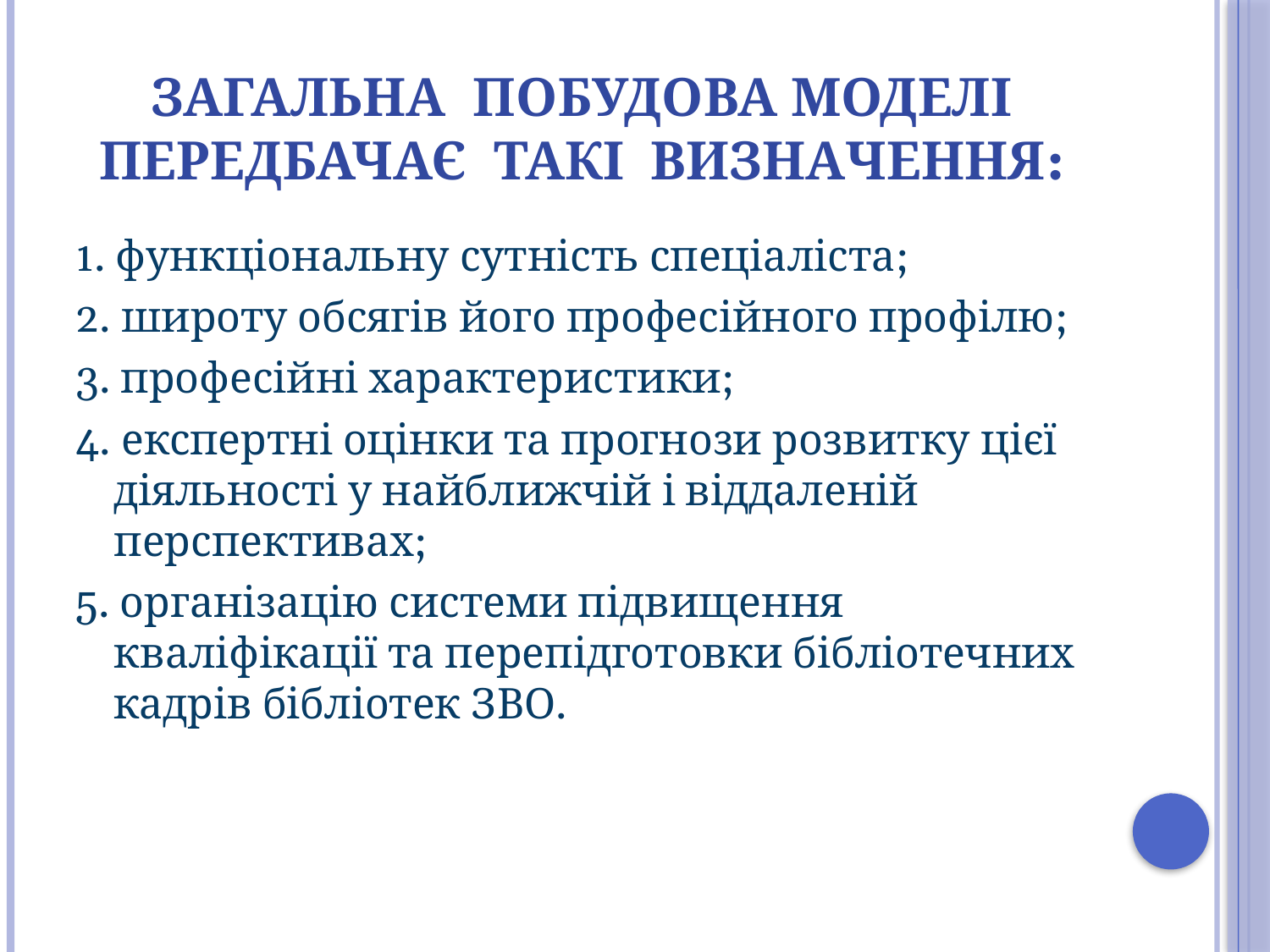

# Загальна  побудова моделі передбачає  такі  визначення:
1. функціональну сутність спеціаліста;
2. широту обсягів його професійного профілю;
3. професійні характеристики;
4. експертні оцінки та прогнози розвитку цієї діяльності у найближчій і віддаленій перспективах;
5. організацію системи підвищення кваліфікації та перепідготовки бібліотечних кадрів бібліотек ЗВО.